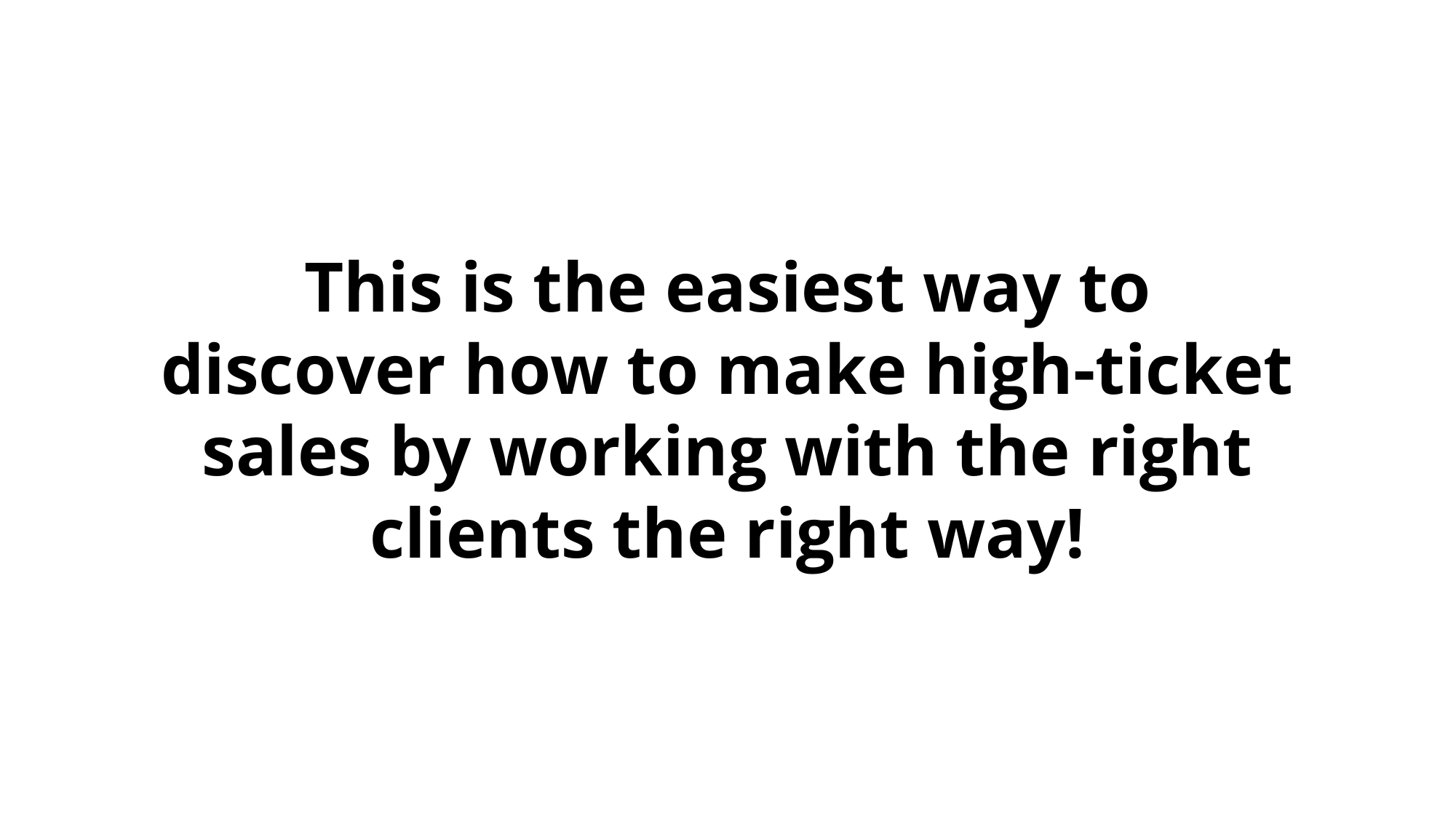

This is the easiest way to discover how to make high-ticket sales by working with the right clients the right way!